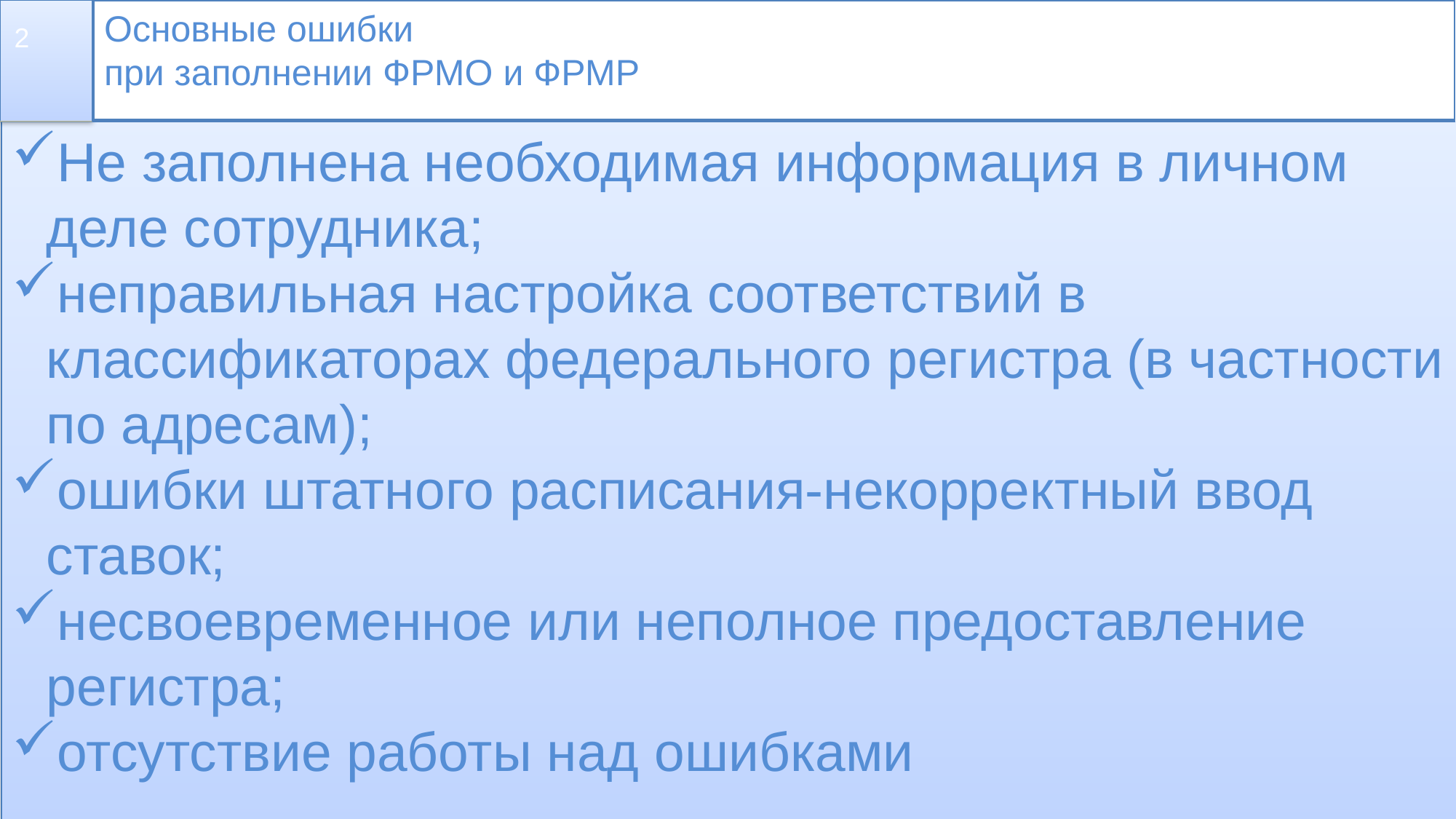

Основные ошибки
при заполнении ФРМО и ФРМР
  2

Не заполнена необходимая информация в личном деле сотрудника;
неправильная настройка соответствий в классификаторах федерального регистра (в частности по адресам);
ошибки штатного расписания-некорректный ввод ставок;
несвоевременное или неполное предоставление регистра;
отсутствие работы над ошибками